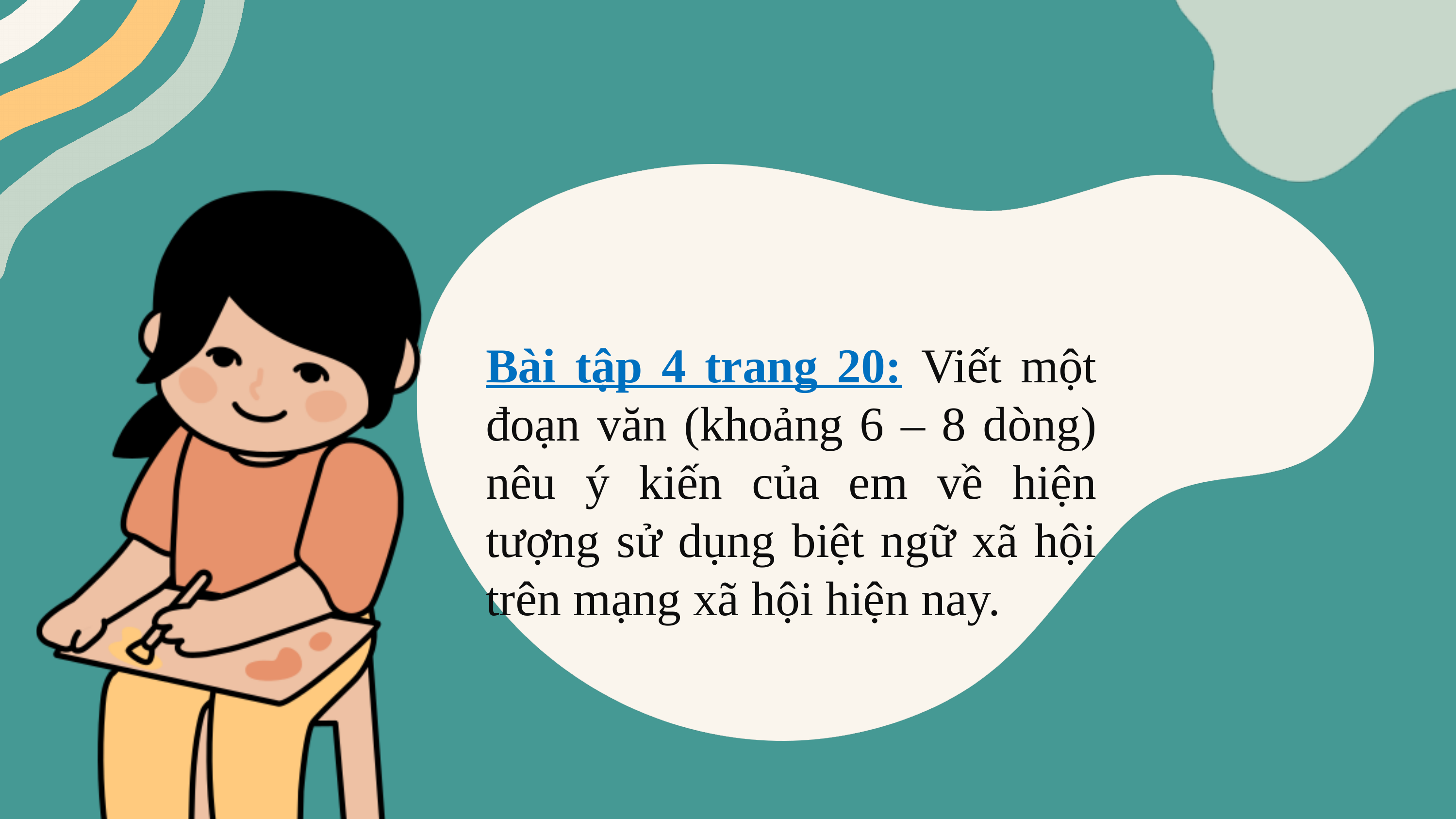

Bài tập 4 trang 20: Viết một đoạn văn (khoảng 6 – 8 dòng) nêu ý kiến của em về hiện tượng sử dụng biệt ngữ xã hội trên mạng xã hội hiện nay.